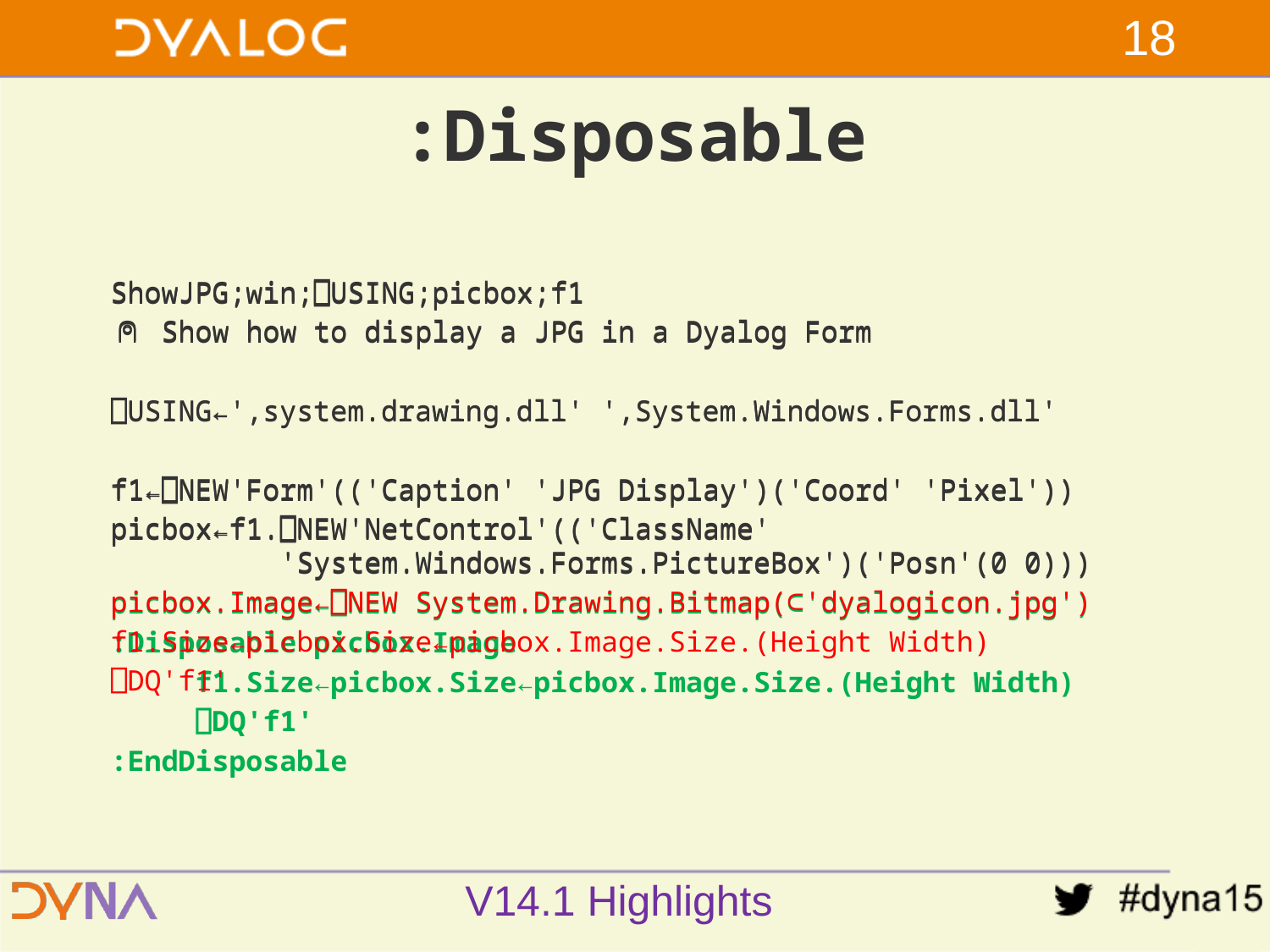

18
# :Disposable
ShowJPG;win;⎕USING;picbox;f1
⍝ Show how to display a JPG in a Dyalog Form

⎕USING←',system.drawing.dll' ',System.Windows.Forms.dll'

f1←⎕NEW'Form'(('Caption' 'JPG Display')('Coord' 'Pixel'))
picbox←f1.⎕NEW'NetControl'(('ClassName'
          'System.Windows.Forms.PictureBox')('Posn'(0 0)))
picbox.Image←⎕NEW System.Drawing.Bitmap(⊂'dyalogicon.jpg')
:Disposable picbox.Image
     f1.Size←picbox.Size←picbox.Image.Size.(Height Width)
     ⎕DQ'f1'
:EndDisposable
ShowJPG;win;⎕USING;picbox;f1
⍝ Show how to display a JPG in a Dyalog Form

⎕USING←',system.drawing.dll' ',System.Windows.Forms.dll'

f1←⎕NEW'Form'(('Caption' 'JPG Display')('Coord' 'Pixel'))
picbox←f1.⎕NEW'NetControl'(('ClassName'
          'System.Windows.Forms.PictureBox')('Posn'(0 0)))
picbox.Image←⎕NEW System.Drawing.Bitmap(⊂'dyalogicon.jpg')
f1.Size←picbox.Size←picbox.Image.Size.(Height Width)
⎕DQ'f1'
V14.1 Highlights